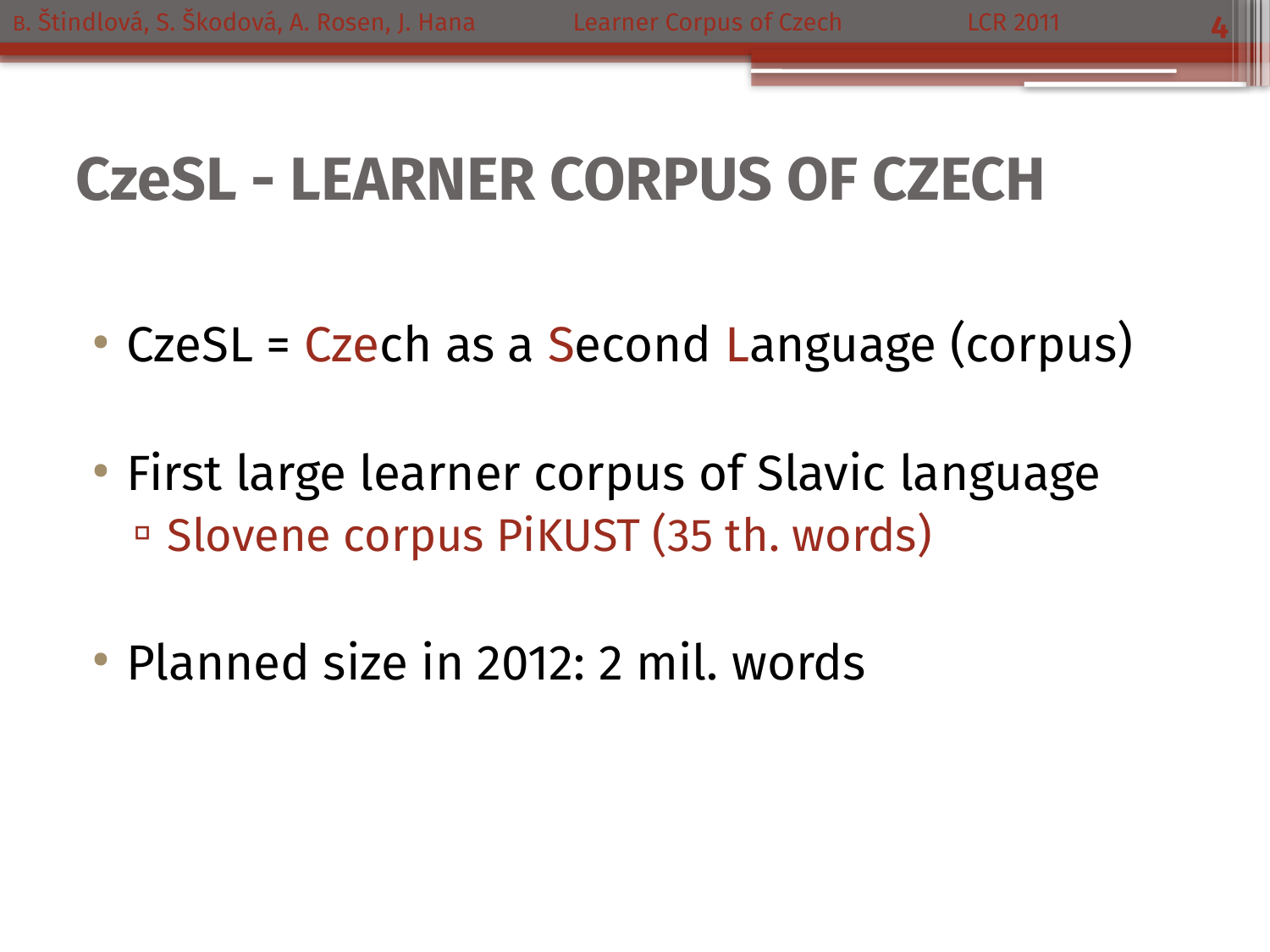

B. Štindlová, S. Škodová, A. Rosen, J. Hana	        Learner Corpus of Czech	          LCR 2011
4
# CzeSL - LEARNER CORPUS OF CZECH
CzeSL = Czech as a Second Language (corpus)

First large learner corpus of Slavic language
Slovene corpus PiKUST (35 th. words)

Planned size in 2012: 2 mil. words